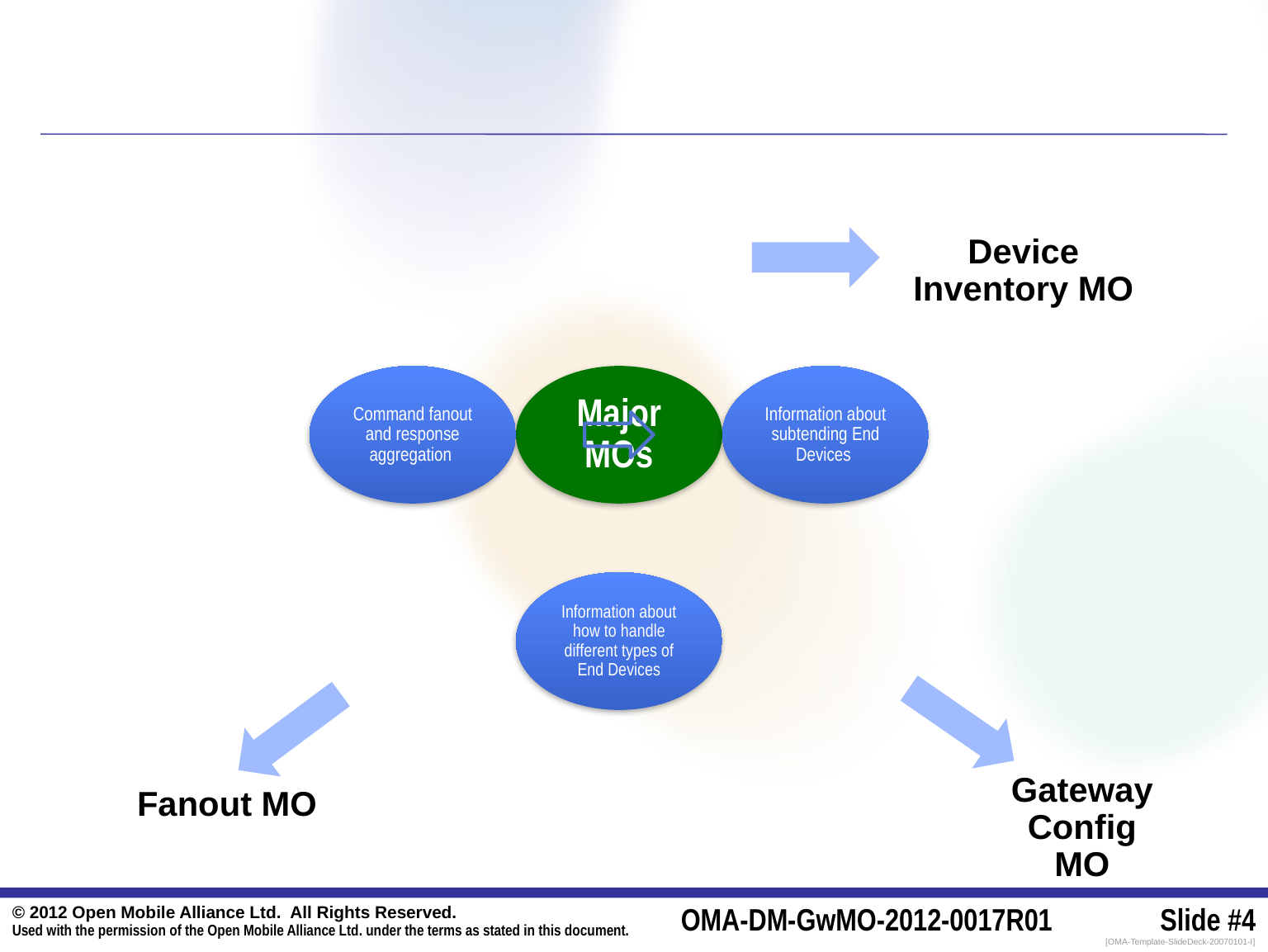

Major MOs
Information about subtending End Devices
Information about how to handle different types of End Devices
Command fanout and response aggregation

Device Inventory MO

Gateway Config
MO
Fanout MO